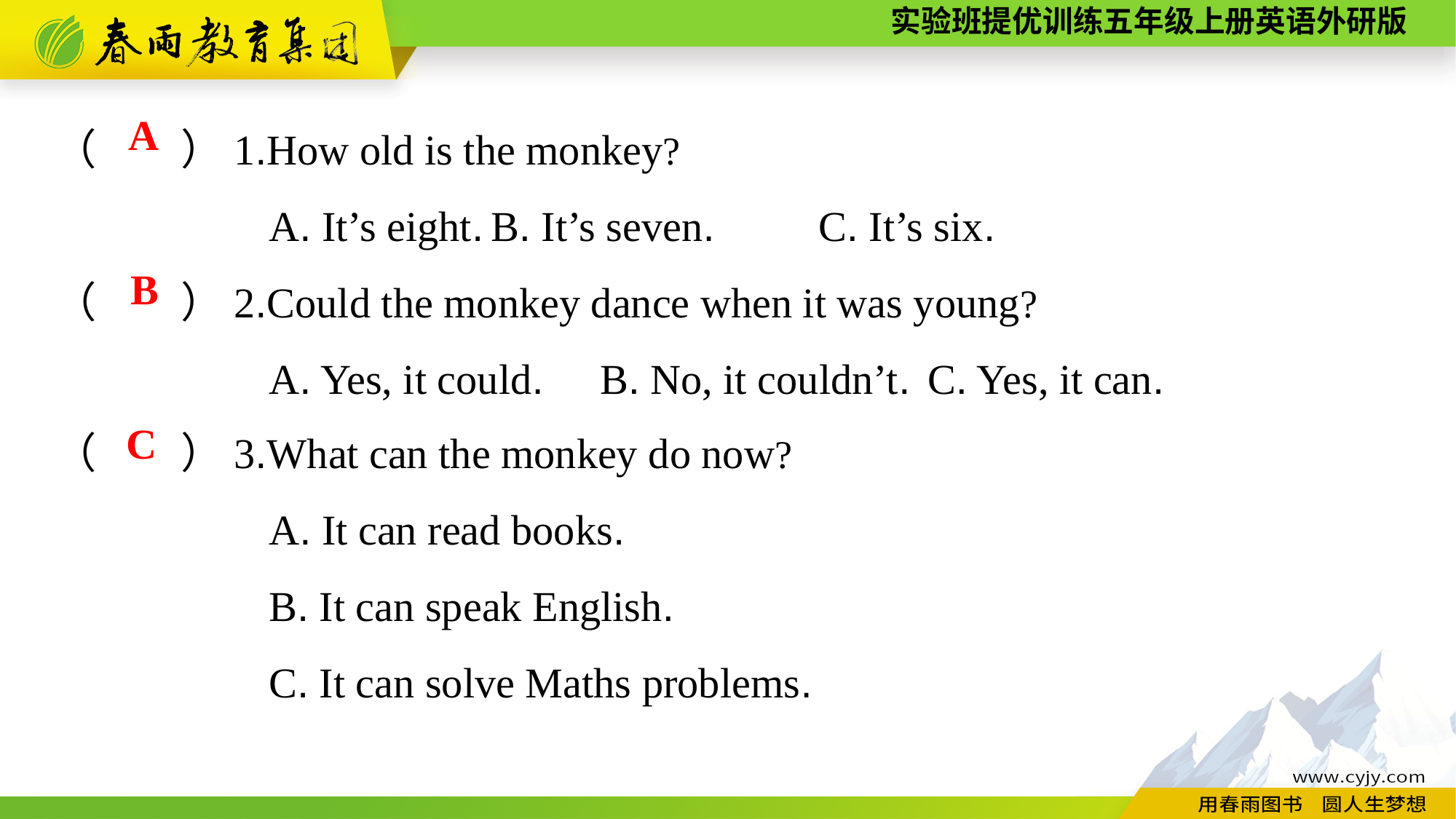

（　　）1.How old is the monkey?
A. It’s eight.	B. It’s seven.	C. It’s six.
（　　）2.Could the monkey dance when it was young?
A. Yes, it could.	B. No, it couldn’t.	C. Yes, it can.
A
B
（　　）3.What can the monkey do now?
A. It can read books.
B. It can speak English.
C. It can solve Maths problems.
C